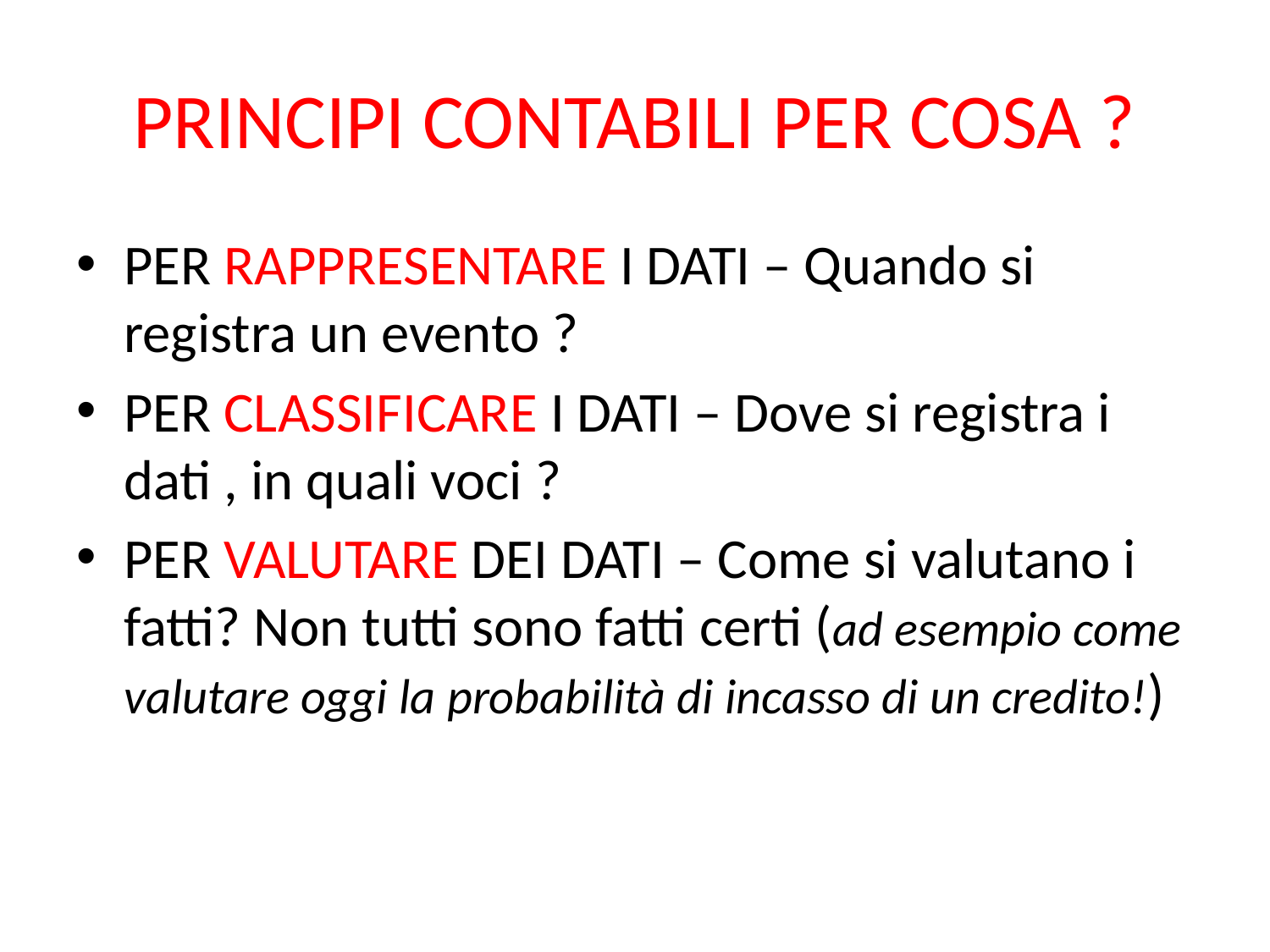

# PRINCIPI CONTABILI PER COSA ?
PER RAPPRESENTARE I DATI – Quando si registra un evento ?
PER CLASSIFICARE I DATI – Dove si registra i dati , in quali voci ?
PER VALUTARE DEI DATI – Come si valutano i fatti? Non tutti sono fatti certi (ad esempio come valutare oggi la probabilità di incasso di un credito!)